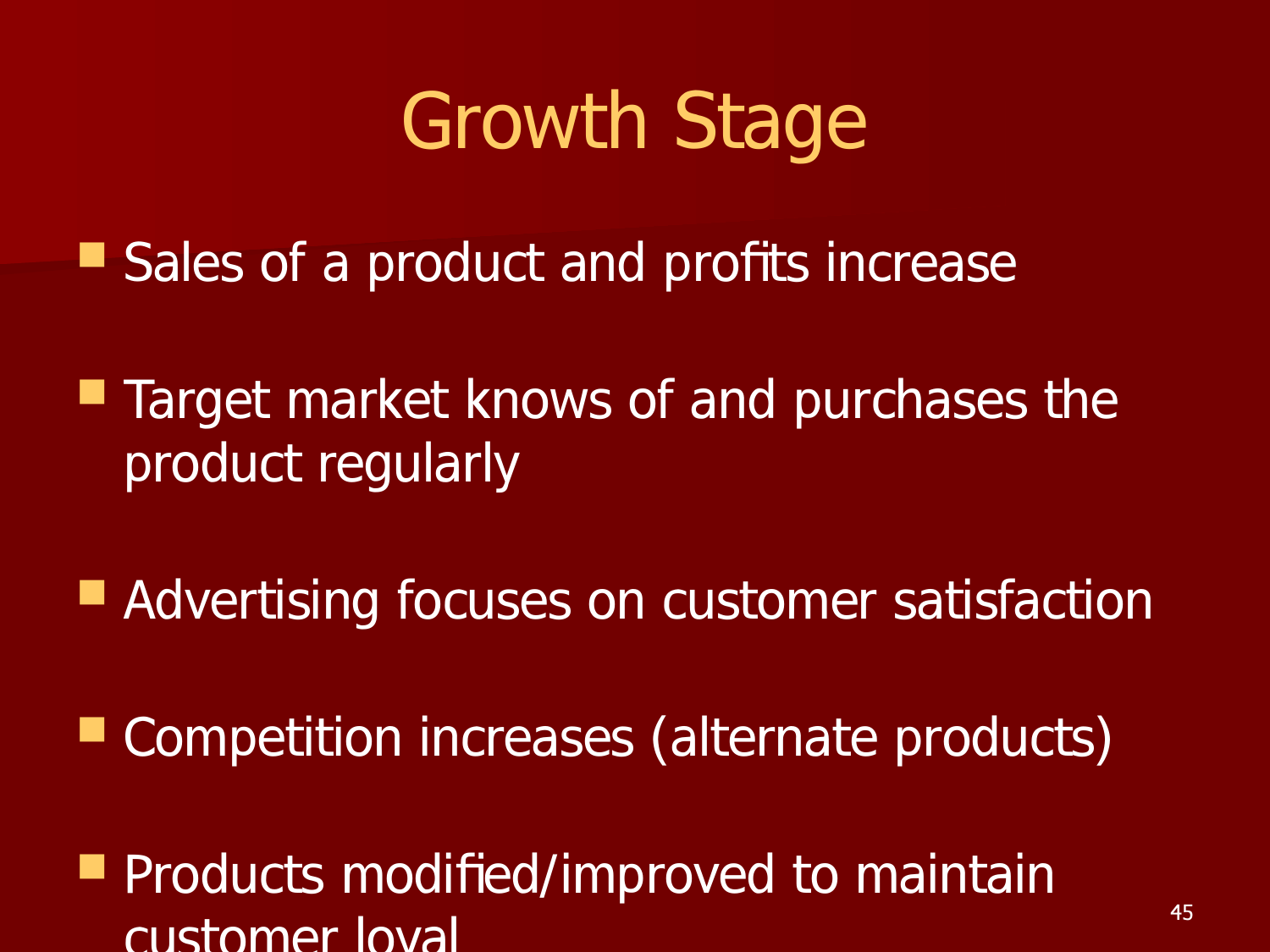

# Growth Stage
Sales of a product and profits increase

Target market knows of and purchases the product regularly

Advertising focuses on customer satisfaction

Competition increases (alternate products)

Products modified/improved to maintain customer loyal
45